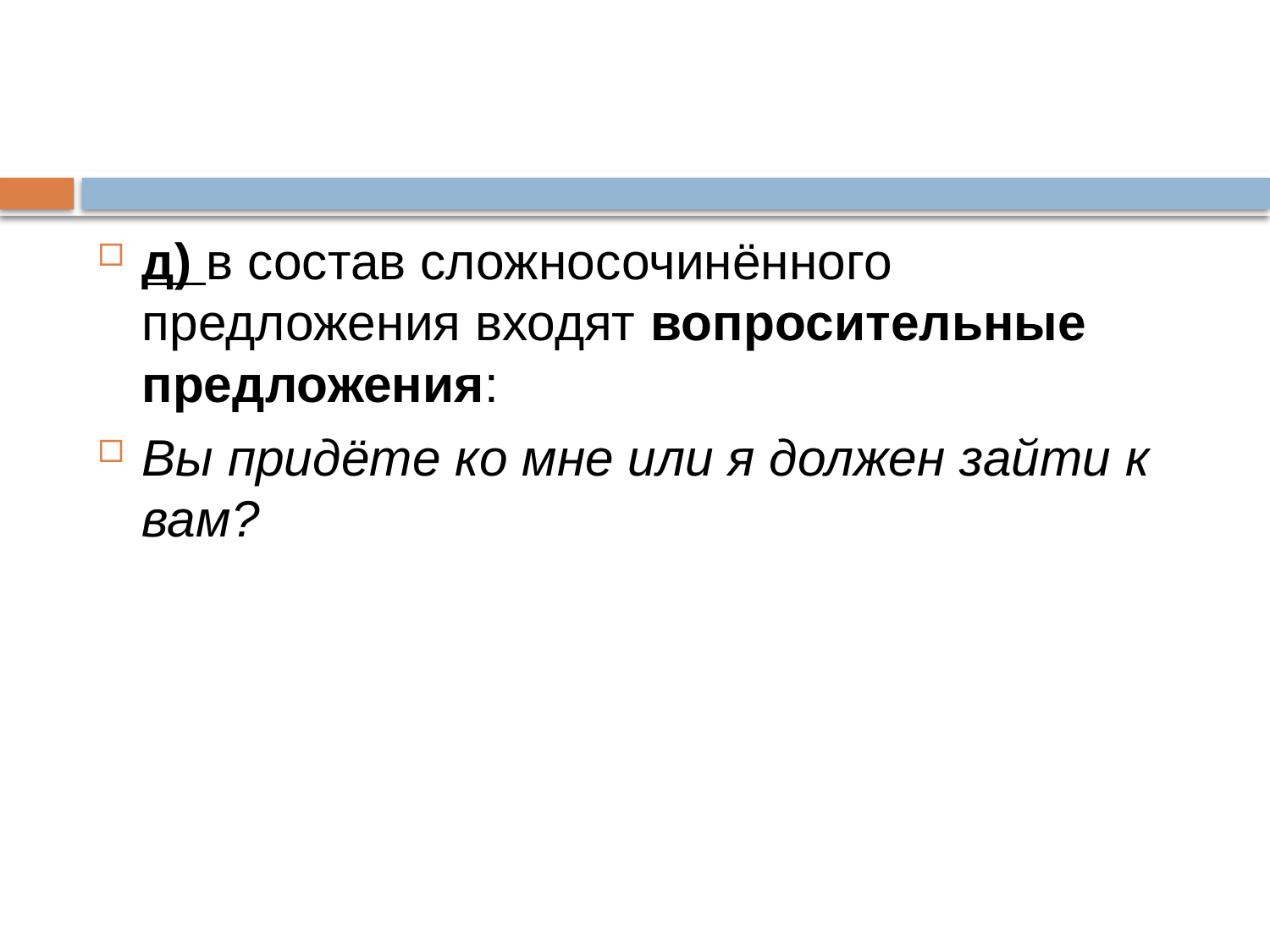

#
д) в состав сложносочинённого предложения входят вопросительные предложения:
Вы придёте ко мне или я должен зайти к вам?